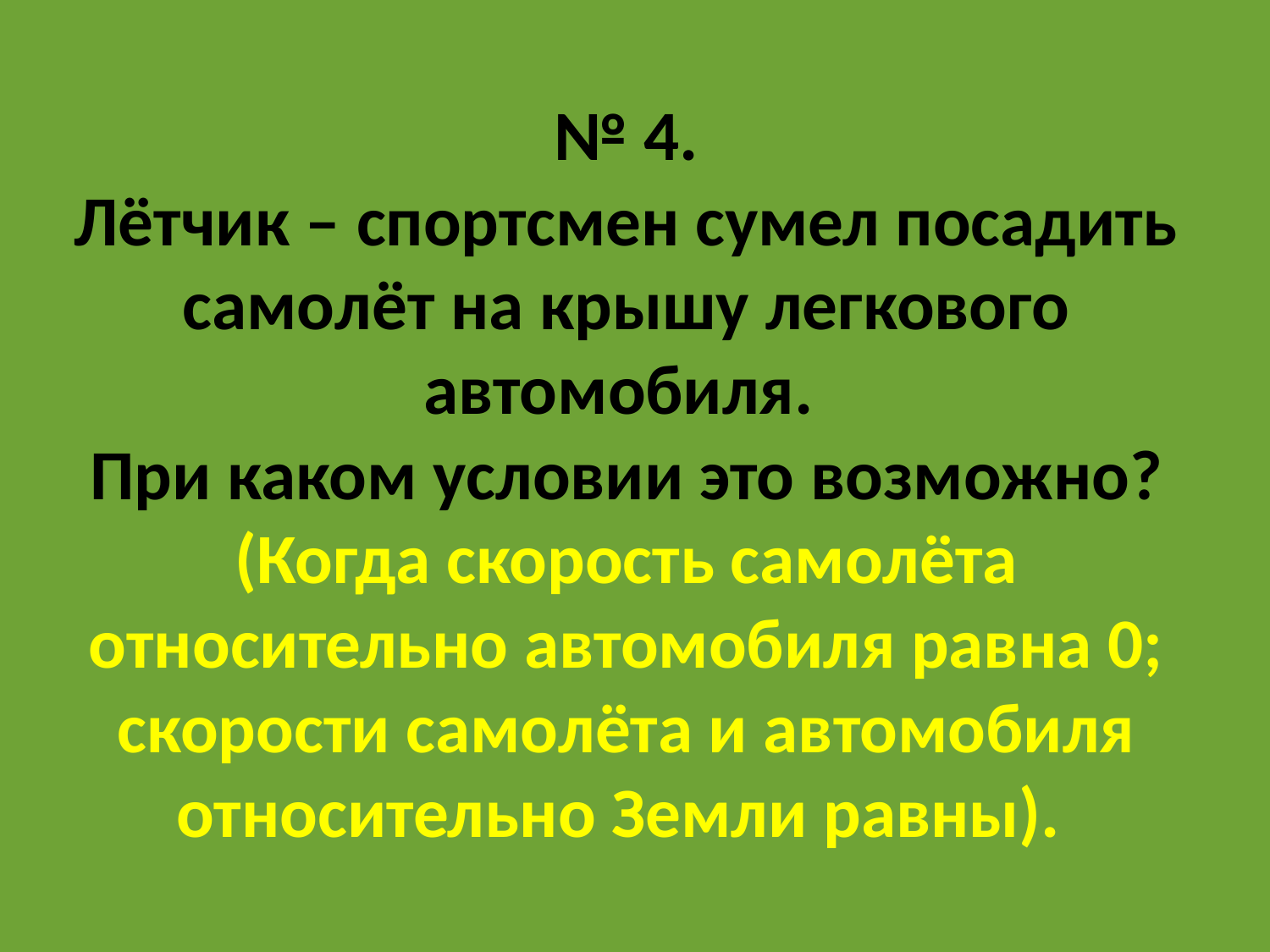

# № 4. Лётчик – спортсмен сумел посадить самолёт на крышу легкового автомобиля. При каком условии это возможно? (Когда скорость самолёта относительно автомобиля равна 0; скорости самолёта и автомобиля относительно Земли равны).